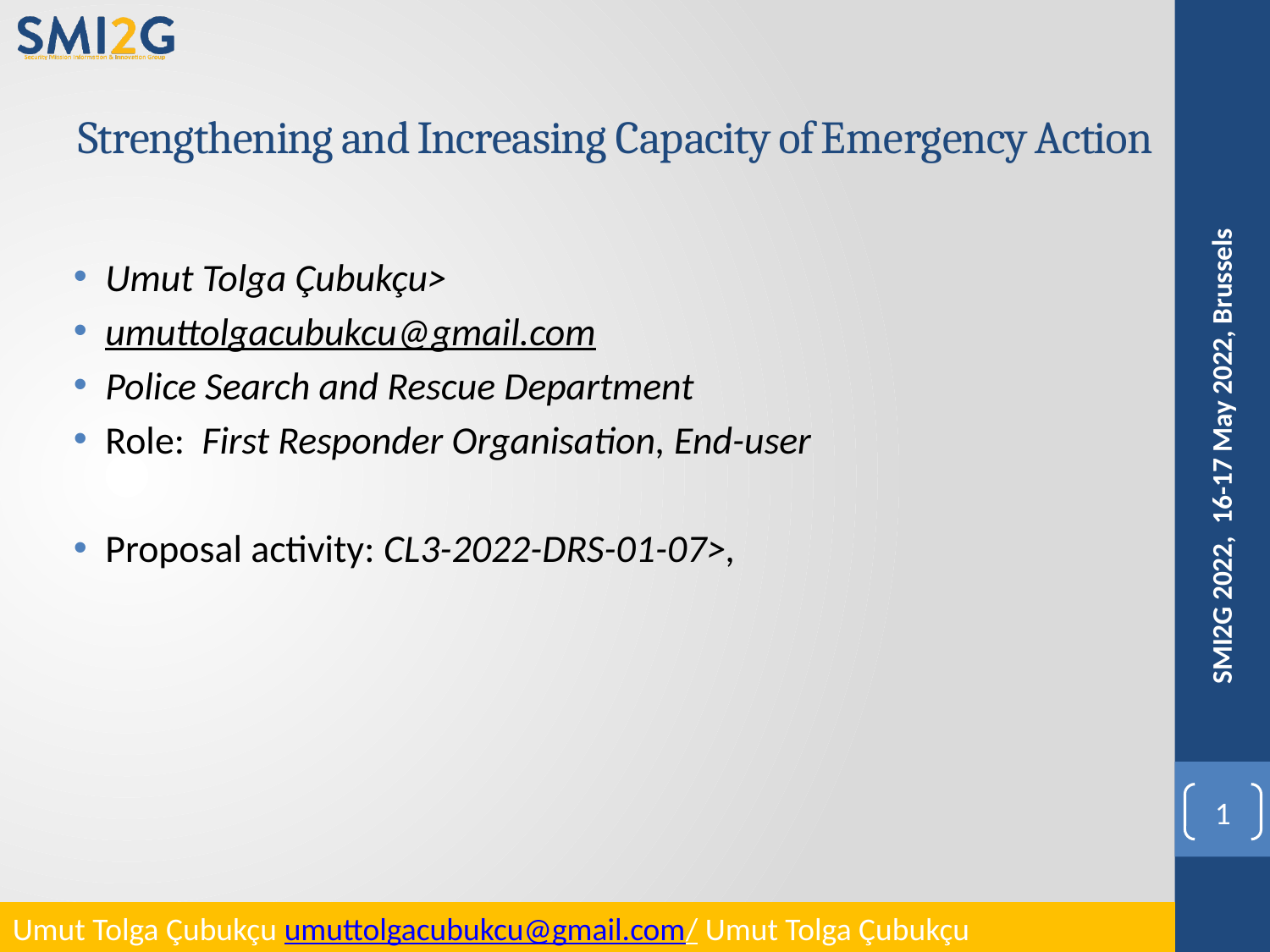

# Strengthening and Increasing Capacity of Emergency Action
Umut Tolga Çubukçu>
umuttolgacubukcu@gmail.com
Police Search and Rescue Department
Role:  First Responder Organisation, End-user

Proposal activity: CL3-2022-DRS-01-07>,

SMI2G 2022,  16-17 May 2022, Brussels
1
Umut Tolga Çubukçu umuttolgacubukcu@gmail.com/ Umut Tolga Çubukçu